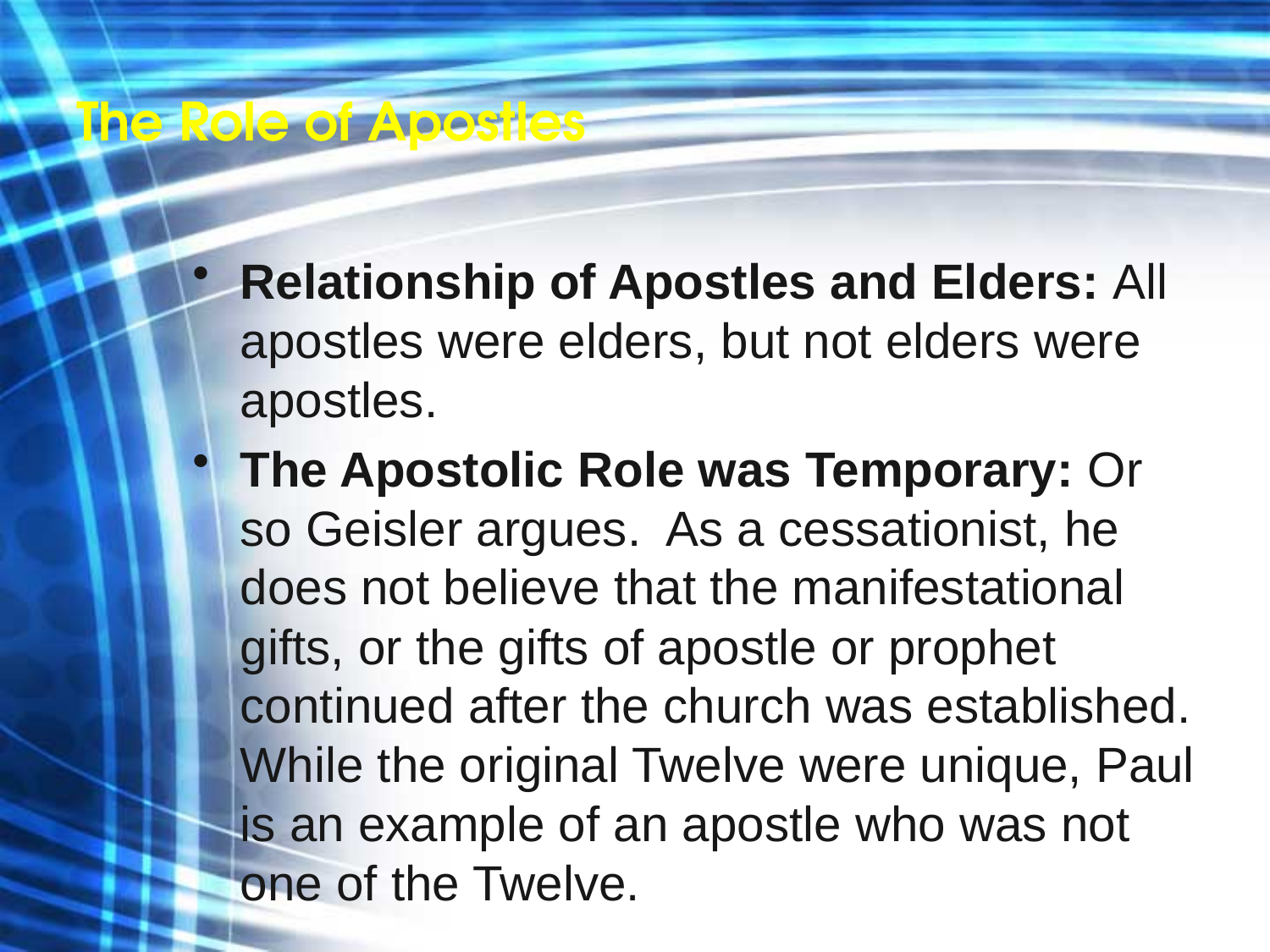

# The Role of Apostles
Relationship of Apostles and Elders: All apostles were elders, but not elders were apostles.
The Apostolic Role was Temporary: Or so Geisler argues.  As a cessationist, he does not believe that the manifestational gifts, or the gifts of apostle or prophet continued after the church was established. While the original Twelve were unique, Paul is an example of an apostle who was not one of the Twelve.